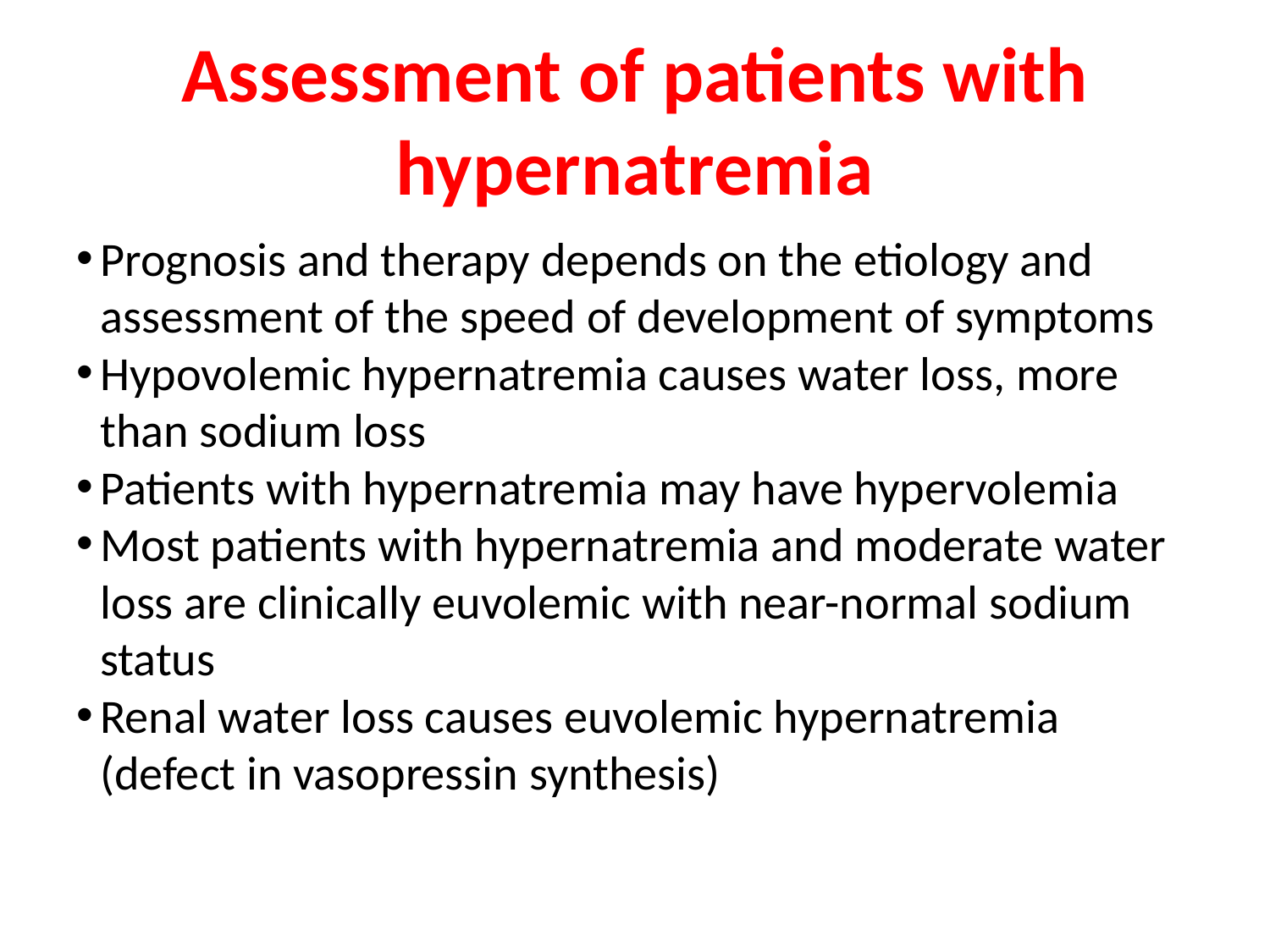

# Assessment of patients with hypernatremia
Prognosis and therapy depends on the etiology and assessment of the speed of development of symptoms
Hypovolemic hypernatremia causes water loss, more than sodium loss
Patients with hypernatremia may have hypervolemia
Most patients with hypernatremia and moderate water loss are clinically euvolemic with near-normal sodium status
Renal water loss causes euvolemic hypernatremia (defect in vasopressin synthesis)